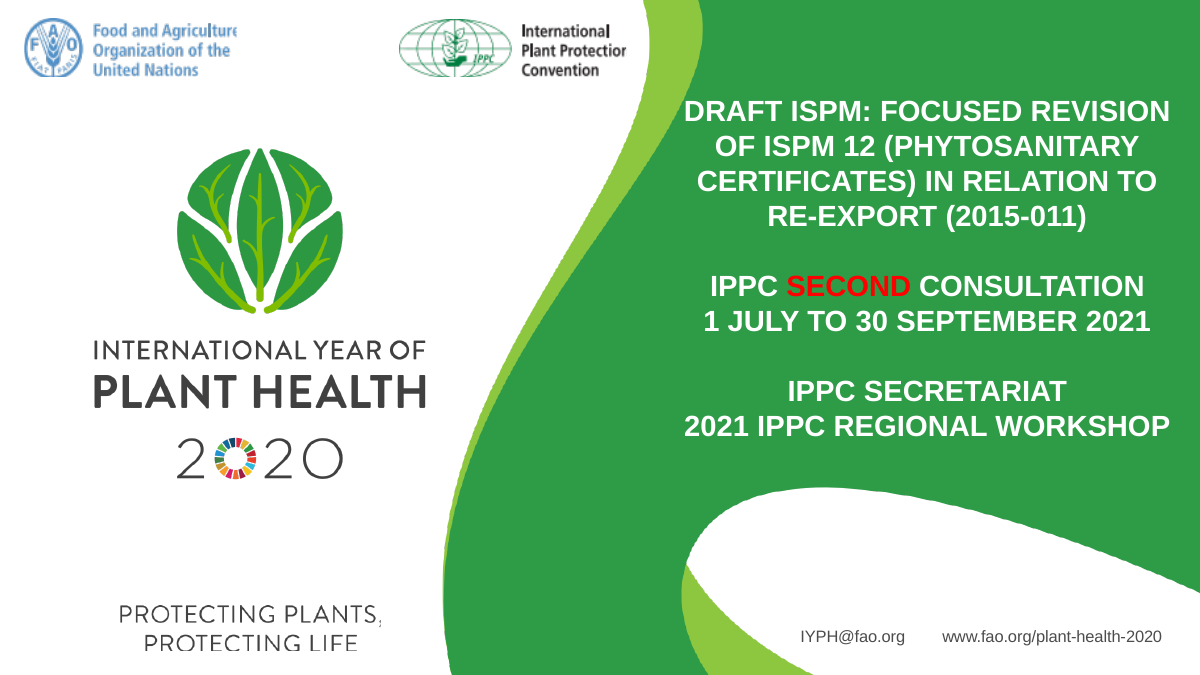

# DRAFT ISPM: Focused revision of ISPM 12 (Phytosanitary certificates) in relation to re-export (2015-011) IPPC SECOND consultation 1 July to 30 September 2021 IPPC Secretariat 2021 IPPC Regional Workshop